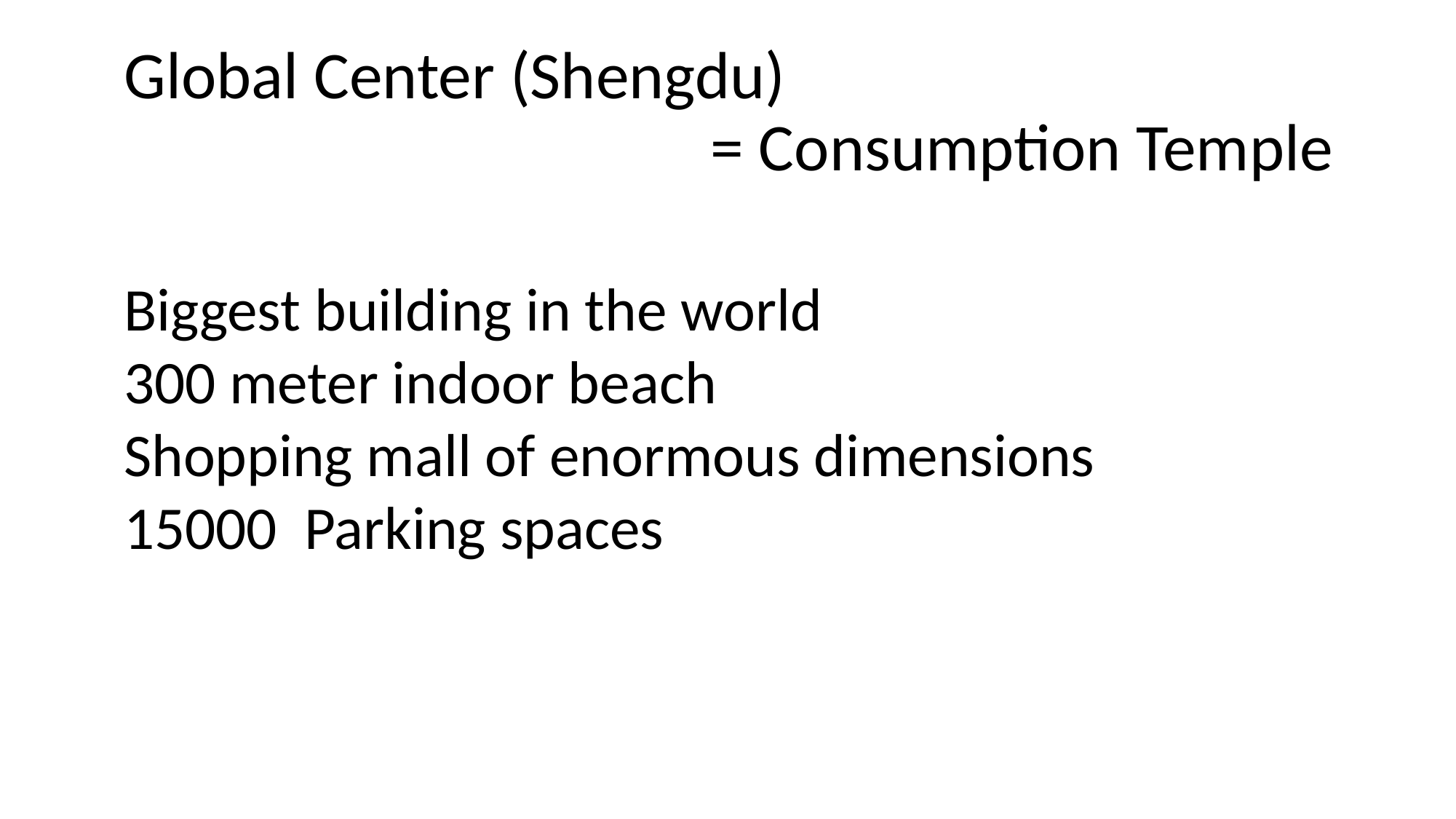

# Global Center (Shengdu) = Consumption Temple

Biggest building in the world
300 meter indoor beach
Shopping mall of enormous dimensions
15000  Parking spaces